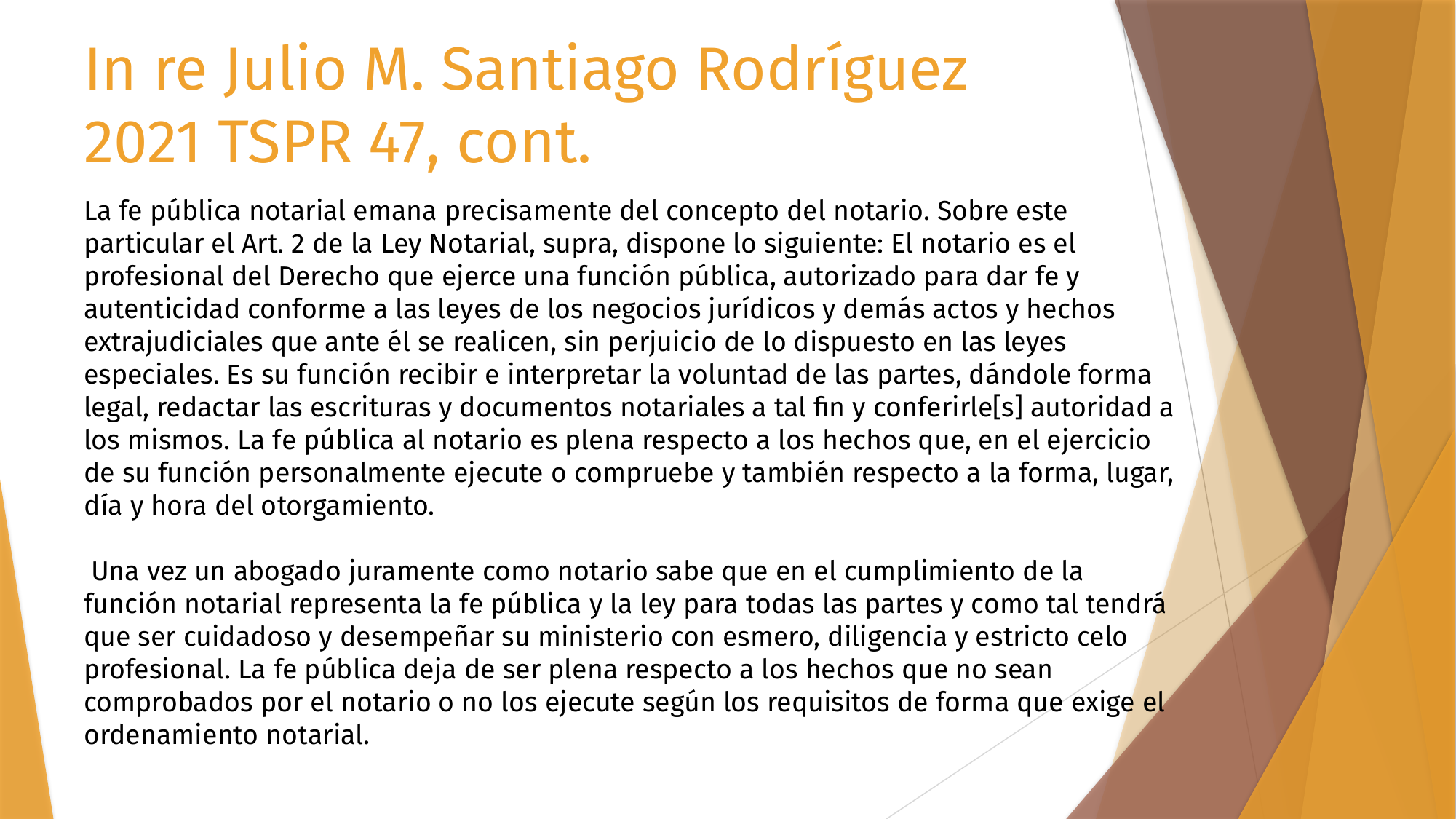

In re Julio M. Santiago Rodríguez 2021 TSPR 47, cont.
La fe pública notarial emana precisamente del concepto del notario. Sobre este particular el Art. 2 de la Ley Notarial, supra, dispone lo siguiente: El notario es el profesional del Derecho que ejerce una función pública, autorizado para dar fe y autenticidad conforme a las leyes de los negocios jurídicos y demás actos y hechos extrajudiciales que ante él se realicen, sin perjuicio de lo dispuesto en las leyes especiales. Es su función recibir e interpretar la voluntad de las partes, dándole forma legal, redactar las escrituras y documentos notariales a tal fin y conferirle[s] autoridad a los mismos. La fe pública al notario es plena respecto a los hechos que, en el ejercicio de su función personalmente ejecute o compruebe y también respecto a la forma, lugar, día y hora del otorgamiento.

 Una vez un abogado juramente como notario sabe que en el cumplimiento de la función notarial representa la fe pública y la ley para todas las partes y como tal tendrá que ser cuidadoso y desempeñar su ministerio con esmero, diligencia y estricto celo profesional. La fe pública deja de ser plena respecto a los hechos que no sean comprobados por el notario o no los ejecute según los requisitos de forma que exige el ordenamiento notarial.